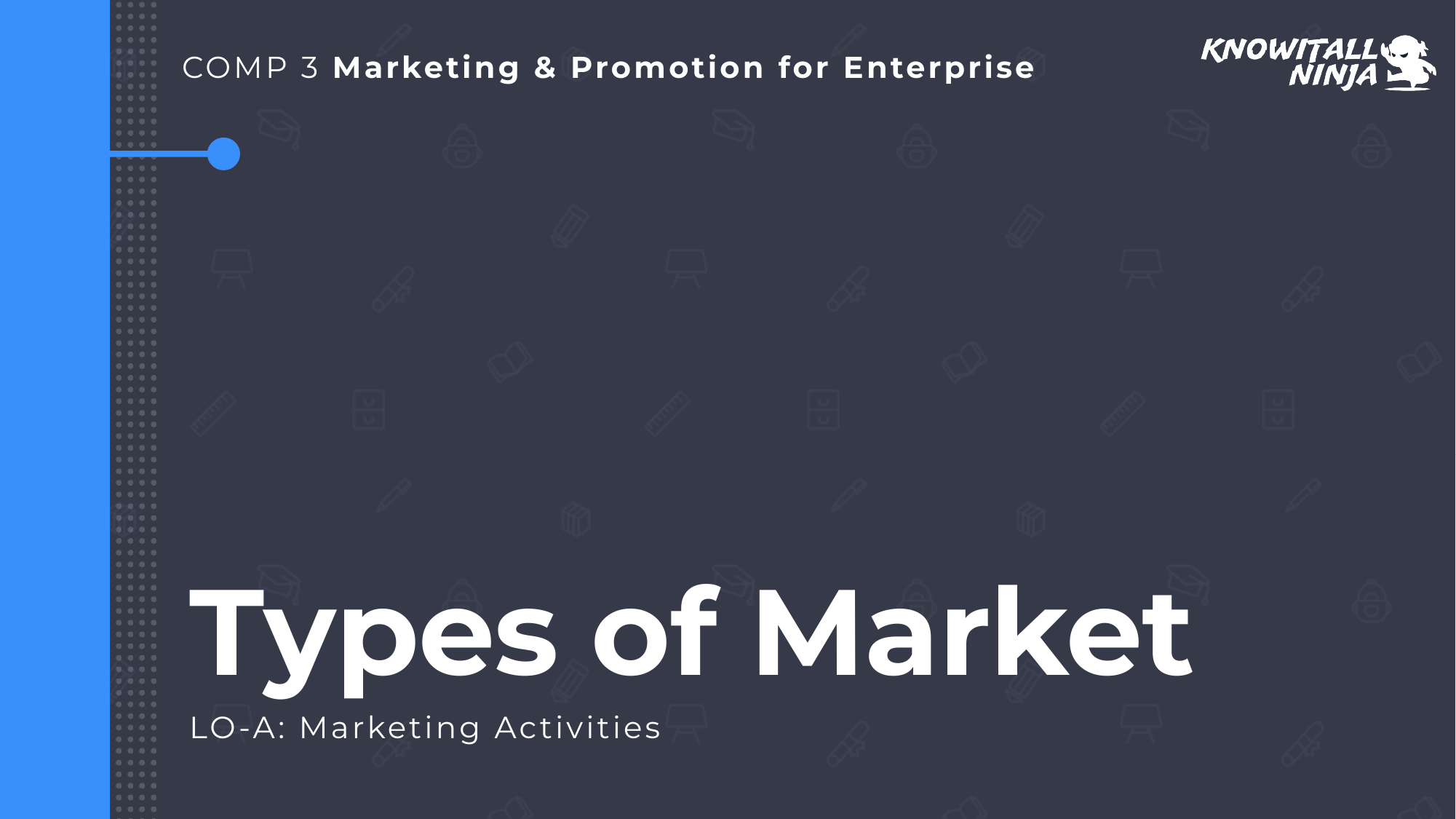

# Types of Market
LO-A: Marketing Activities